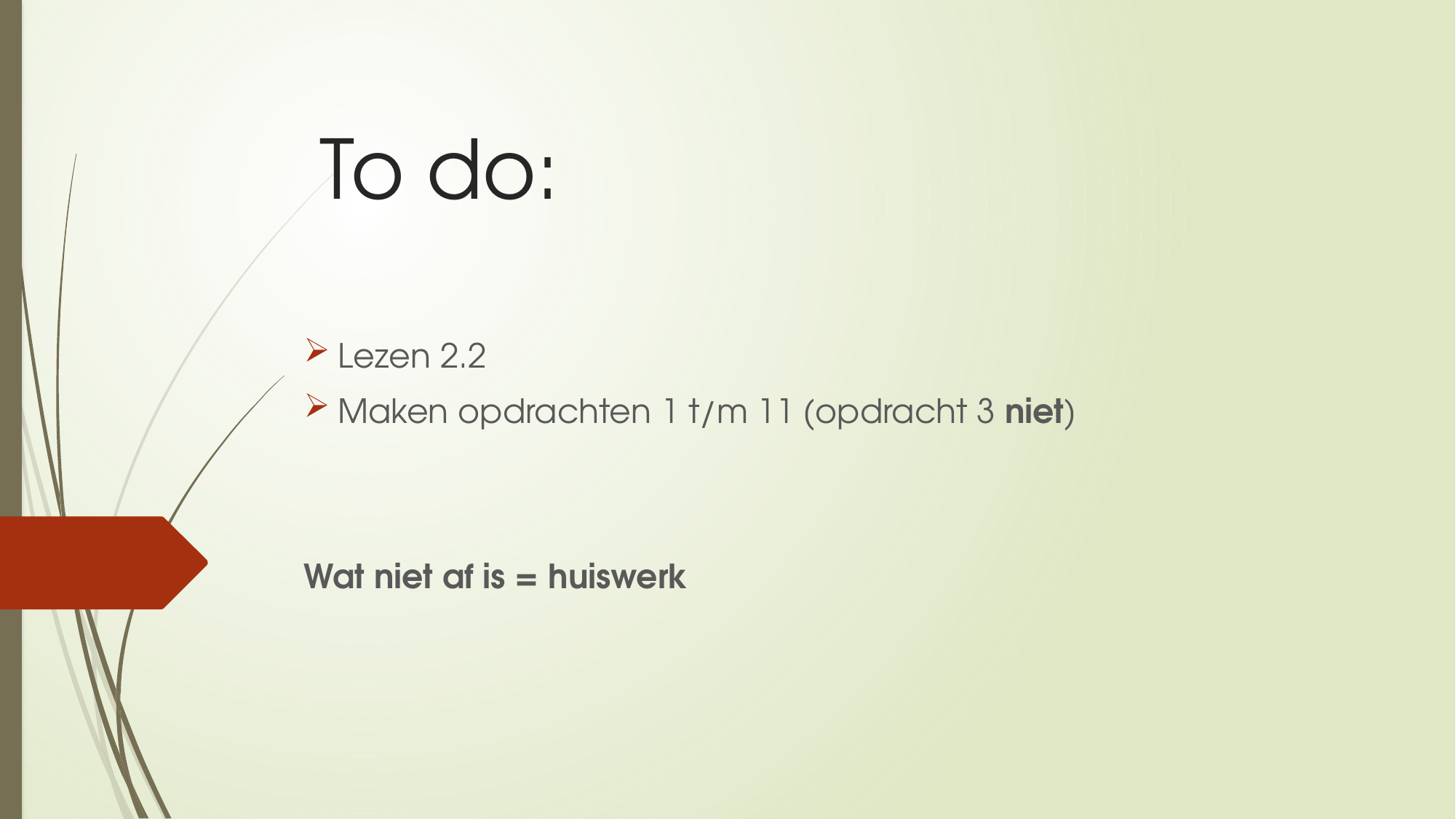

# To do:

Lezen 2.2
Maken opdrachten 1 t/m 11 (opdracht 3 niet)

Wat niet af is = huiswerk